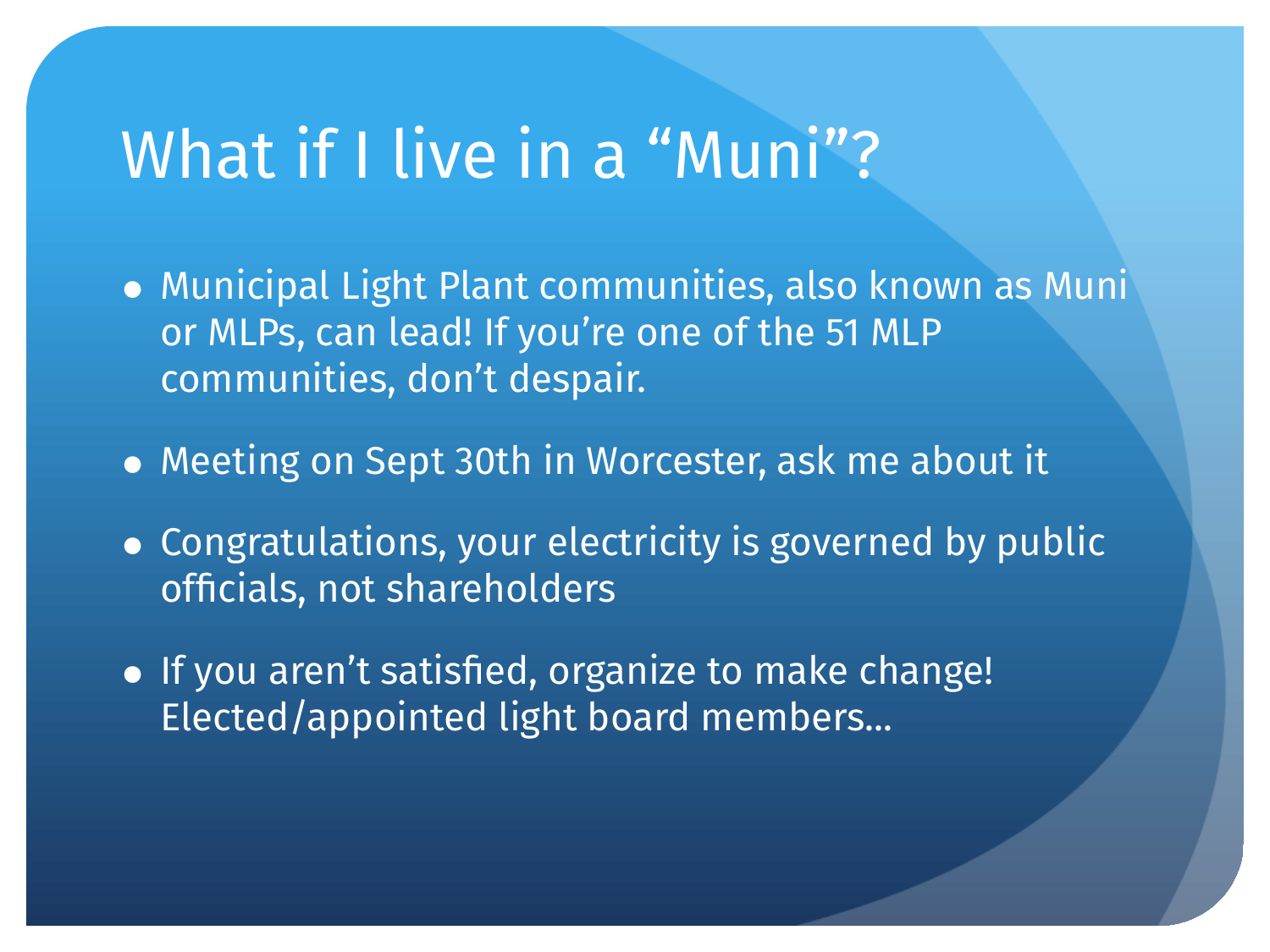

# What if I live in a “Muni”?
Municipal Light Plant communities, also known as Muni or MLPs, can lead! If you’re one of the 51 MLP communities, don’t despair.
Meeting on Sept 30th in Worcester, ask me about it
Congratulations, your electricity is governed by public officials, not shareholders
If you aren’t satisfied, organize to make change! Elected/appointed light board members...